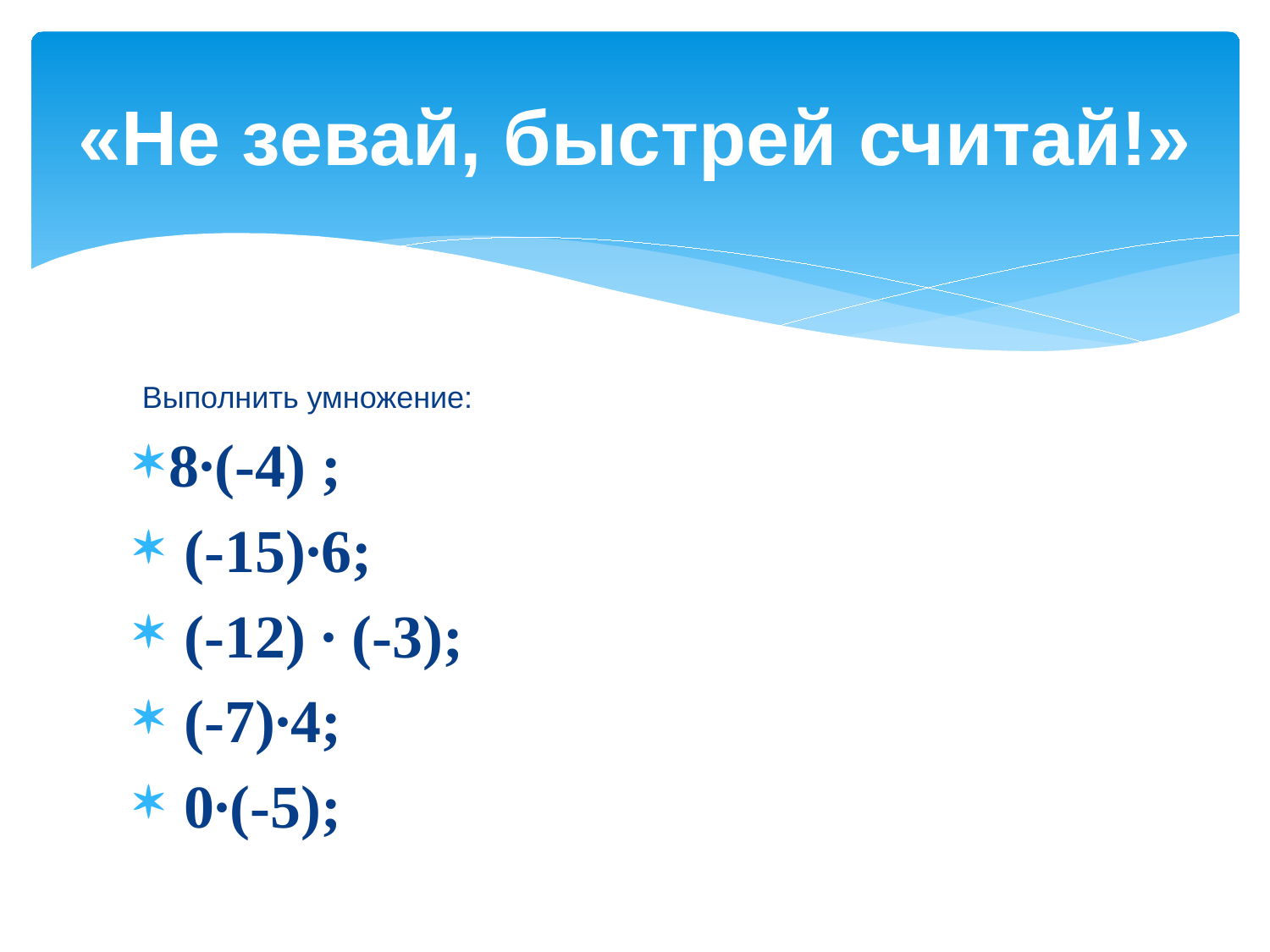

# «Не зевай, быстрей считай!»
 Выполнить умножение:
8∙(-4) ;
 (-15)∙6;
 (-12) ∙ (-3);
 (-7)∙4;
 0∙(-5);